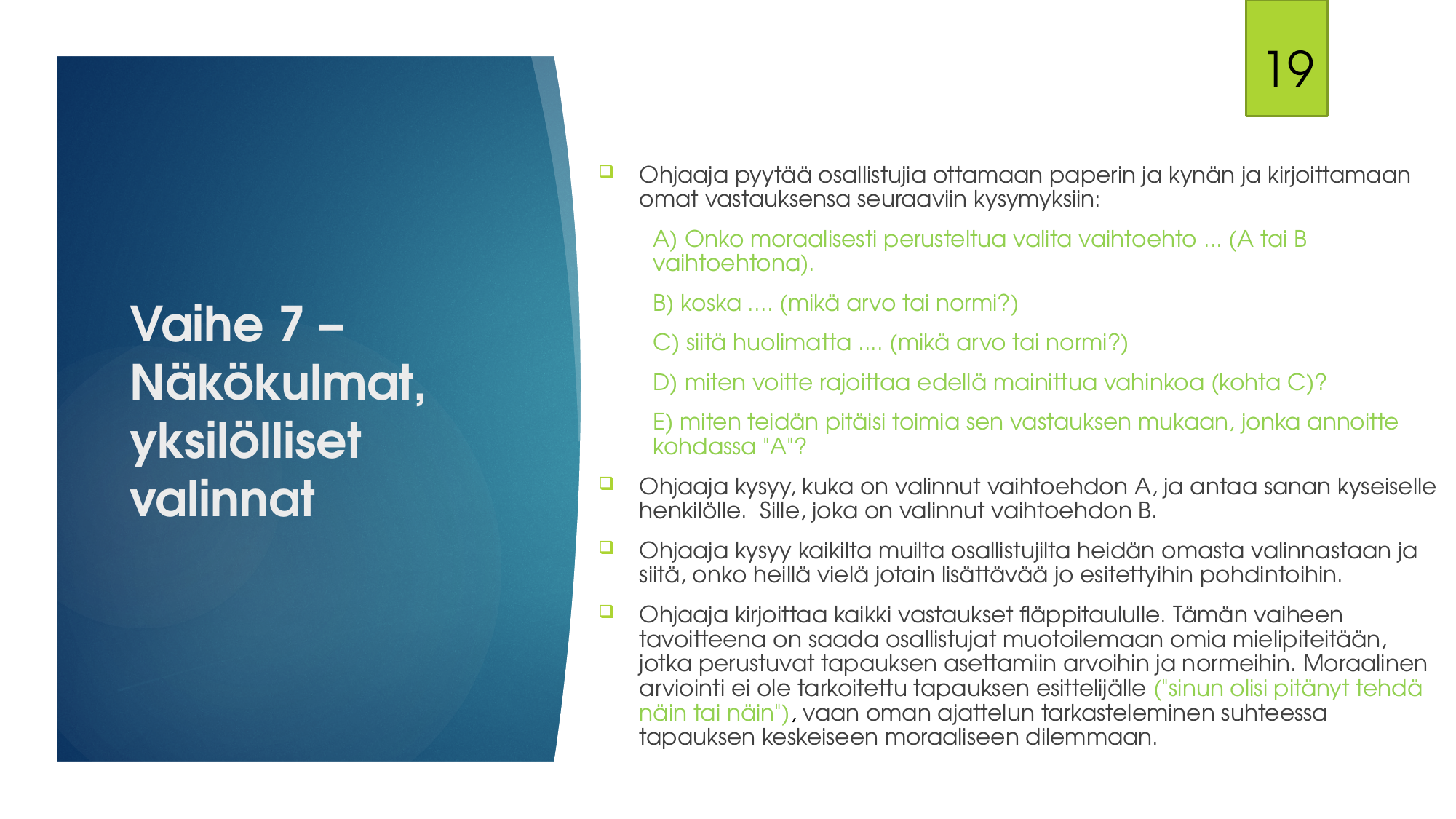

19
# Vaihe 7 – Näkökulmat, yksilölliset valinnat
Ohjaaja pyytää osallistujia ottamaan paperin ja kynän ja kirjoittamaan omat vastauksensa seuraaviin kysymyksiin:
A) Onko moraalisesti perusteltua valita vaihtoehto ... (A tai B vaihtoehtona).
B) koska .... (mikä arvo tai normi?)
C) siitä huolimatta .... (mikä arvo tai normi?)
D) miten voitte rajoittaa edellä mainittua vahinkoa (kohta C)?
E) miten teidän pitäisi toimia sen vastauksen mukaan, jonka annoitte kohdassa "A"?
Ohjaaja kysyy, kuka on valinnut vaihtoehdon A, ja antaa sanan kyseiselle henkilölle.  Sille, joka on valinnut vaihtoehdon B.
Ohjaaja kysyy kaikilta muilta osallistujilta heidän omasta valinnastaan ja siitä, onko heillä vielä jotain lisättävää jo esitettyihin pohdintoihin.
Ohjaaja kirjoittaa kaikki vastaukset fläppitaululle. Tämän vaiheen tavoitteena on saada osallistujat muotoilemaan omia mielipiteitään, jotka perustuvat tapauksen asettamiin arvoihin ja normeihin. Moraalinen arviointi ei ole tarkoitettu tapauksen esittelijälle ("sinun olisi pitänyt tehdä näin tai näin"), vaan oman ajattelun tarkasteleminen suhteessa tapauksen keskeiseen moraaliseen dilemmaan.